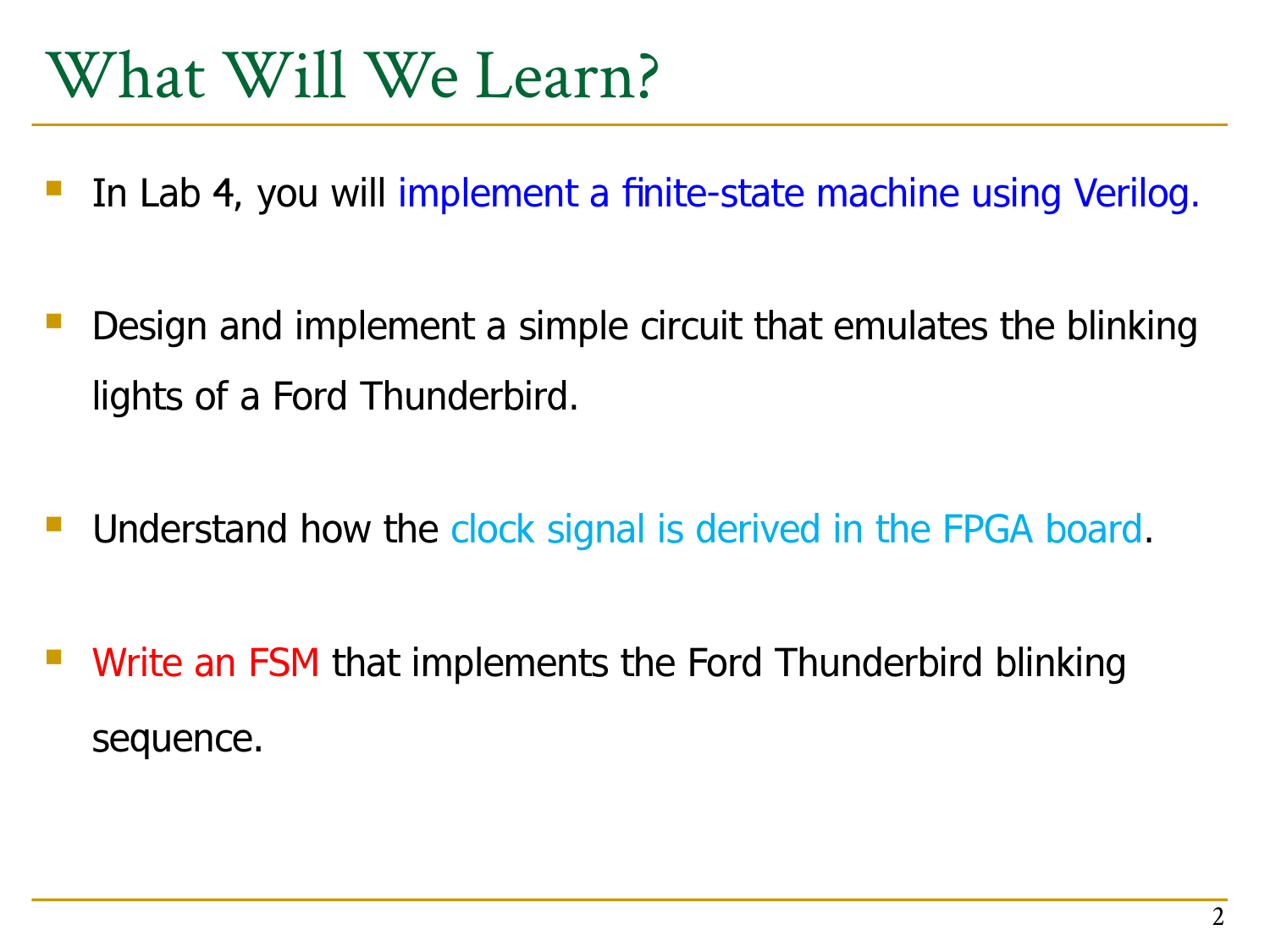

# What Will We Learn?
In Lab 4, you will implement a finite-state machine using Verilog.
Design and implement a simple circuit that emulates the blinking lights of a Ford Thunderbird.
Understand how the clock signal is derived in the FPGA board.
Write an FSM that implements the Ford Thunderbird blinking sequence.
2